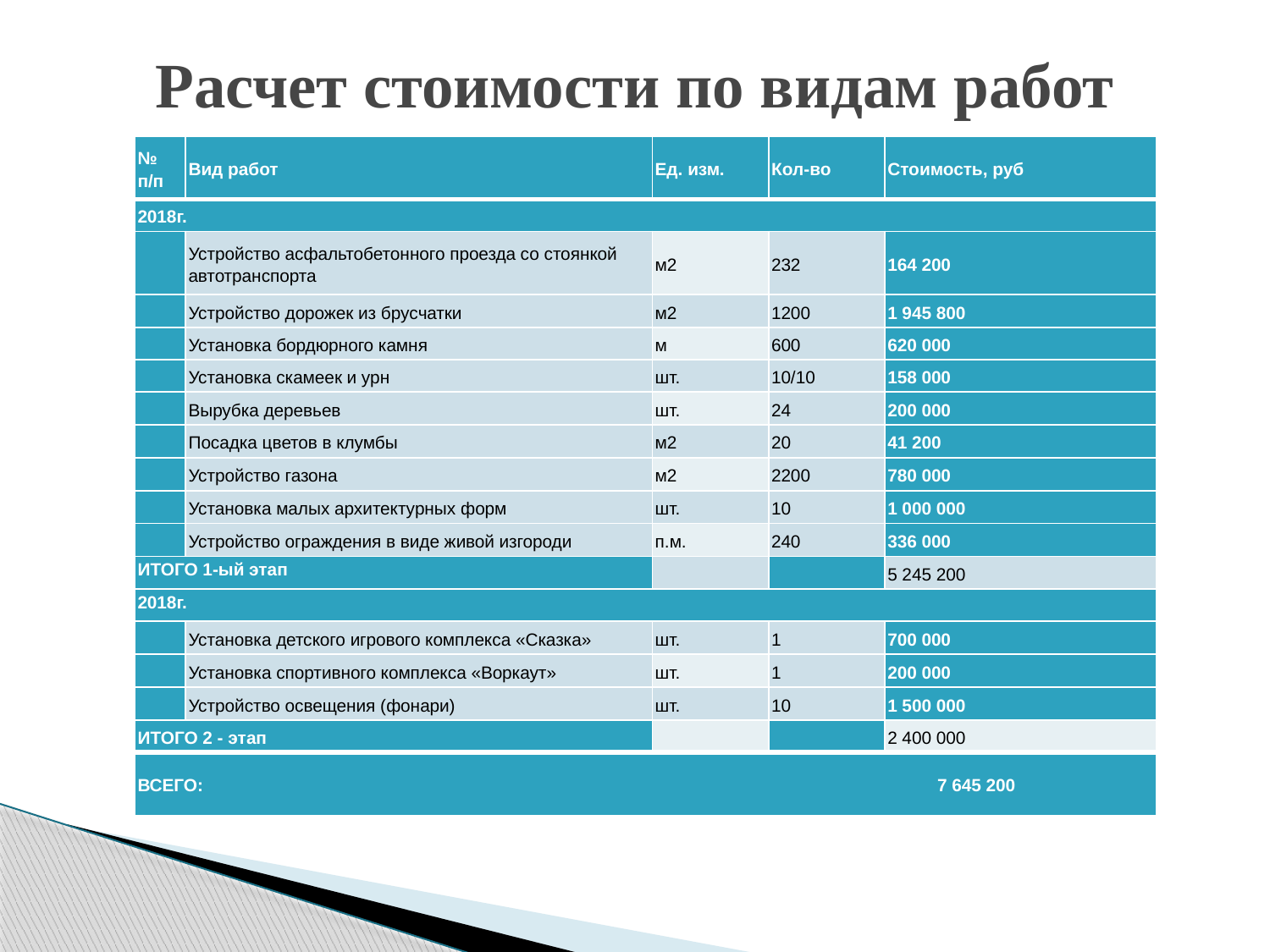

# Расчет стоимости по видам работ
| № п/п | Вид работ | Ед. изм. | Кол-во | Стоимость, руб |
| --- | --- | --- | --- | --- |
| 2018г. |  |  |  |  |
|  | Устройство асфальтобетонного проезда со стоянкой автотранспорта | м2 | 232 | 164 200 |
|  | Устройство дорожек из брусчатки | м2 | 1200 | 1 945 800 |
|  | Установка бордюрного камня | м | 600 | 620 000 |
|  | Установка скамеек и урн | шт. | 10/10 | 158 000 |
|  | Вырубка деревьев | шт. | 24 | 200 000 |
|  | Посадка цветов в клумбы | м2 | 20 | 41 200 |
|  | Устройство газона | м2 | 2200 | 780 000 |
|  | Установка малых архитектурных форм | шт. | 10 | 1 000 000 |
|  | Устройство ограждения в виде живой изгороди | п.м. | 240 | 336 000 |
| ИТОГО 1-ый этап |  |  |  | 5 245 200 |
| 2018г. |  |  |  |  |
|  | Установка детского игрового комплекса «Сказка» | шт. | 1 | 700 000 |
|  | Установка спортивного комплекса «Воркаут» | шт. | 1 | 200 000 |
|  | Устройство освещения (фонари) | шт. | 10 | 1 500 000 |
| ИТОГО 2 - этап |  |  |  | 2 400 000 |
| ВСЕГО: 7 645 200 |  |  |  |  |